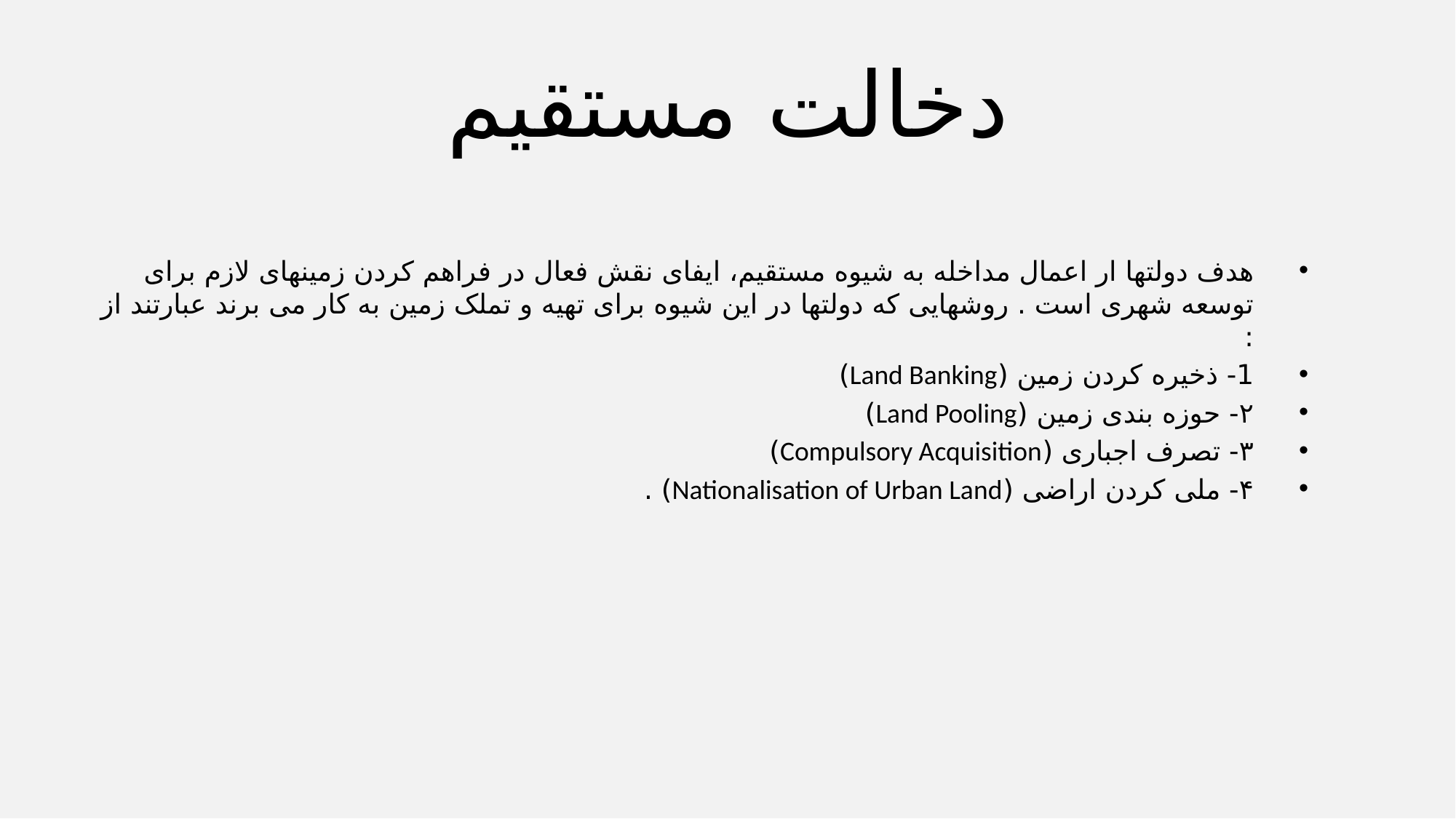

# دخالت مستقیم
هدف دولتها ار اعمال مداخله به شیوه مستقیم، ایفای نقش فعال در فراهم کردن زمینهای لازم برای توسعه شهری است . روشهایی که دولتها در این شیوه برای تهیه و تملک زمین به کار می برند عبارتند از :
1- ذخیره کردن زمین (Land Banking)
۲- حوزه بندی زمین (Land Pooling)
٣- تصرف اجباری (Compulsory Acquisition)
۴- ملی کردن اراضى (Nationalisation of Urban Land) .